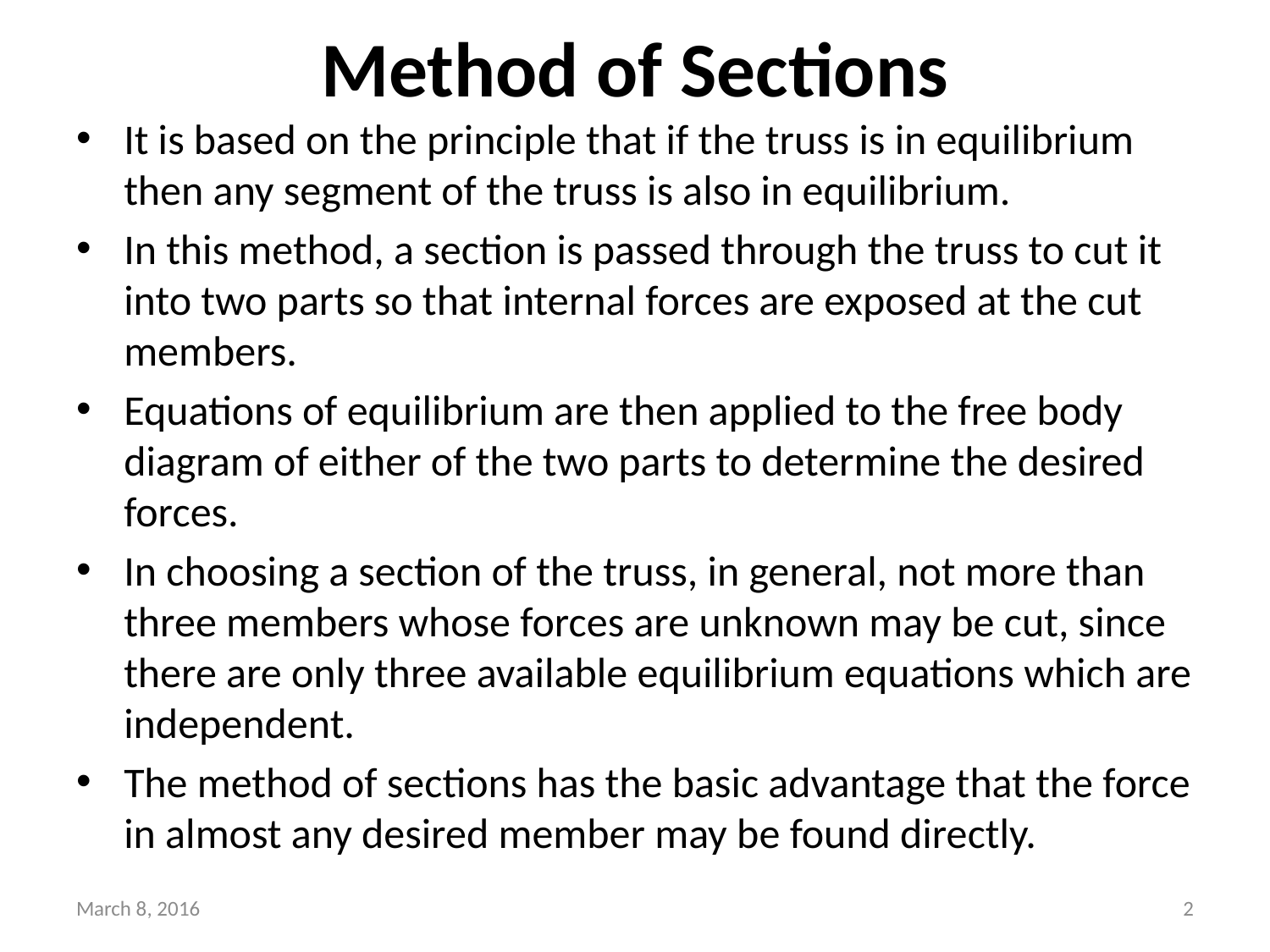

# Method of Sections
It is based on the principle that if the truss is in equilibrium then any segment of the truss is also in equilibrium.
In this method, a section is passed through the truss to cut it into two parts so that internal forces are exposed at the cut members.
Equations of equilibrium are then applied to the free body diagram of either of the two parts to determine the desired forces.
In choosing a section of the truss, in general, not more than three members whose forces are unknown may be cut, since there are only three available equilibrium equations which are independent.
The method of sections has the basic advantage that the force in almost any desired member may be found directly.

March 8, 2016
2